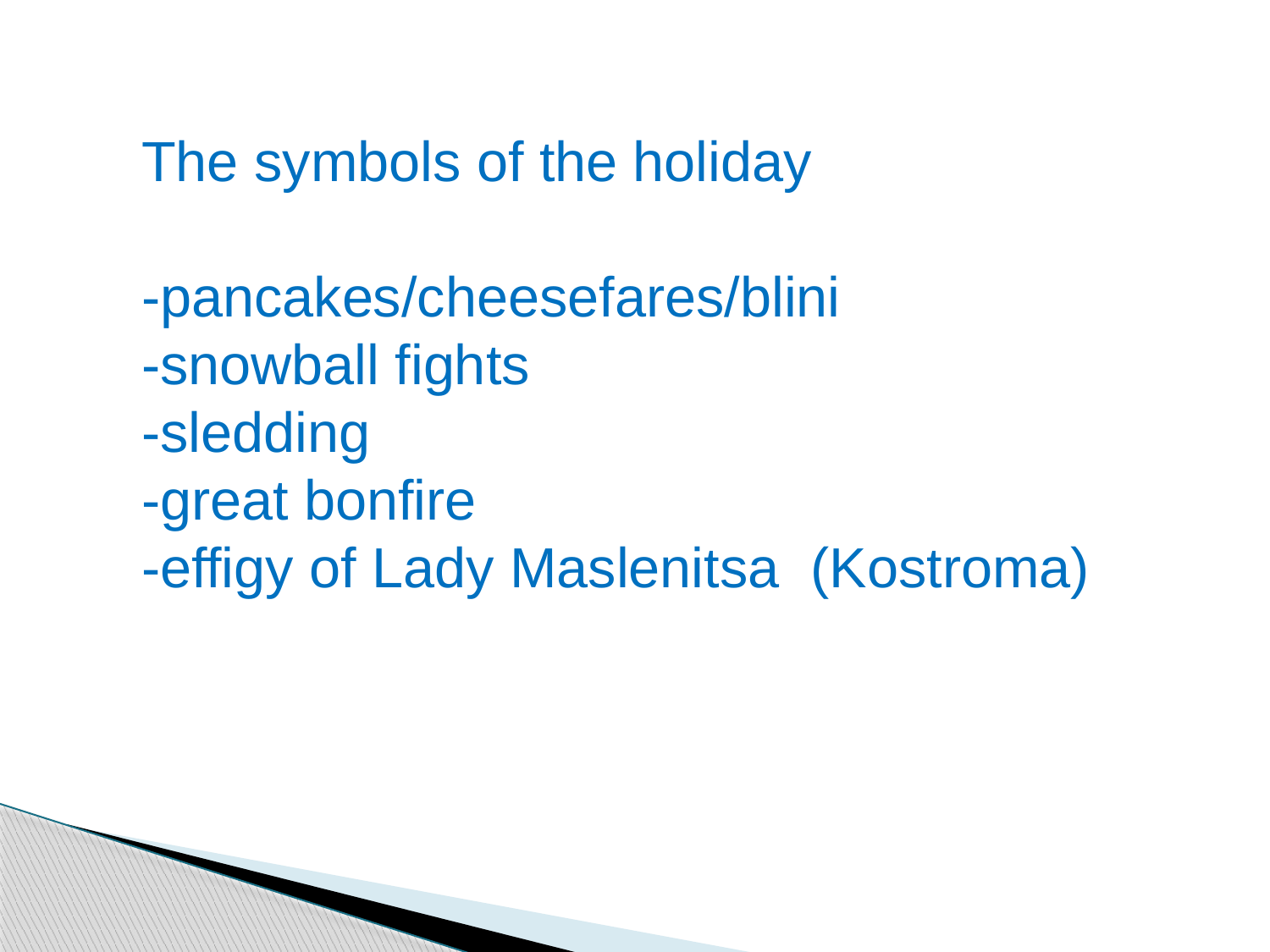

The symbols of the holiday

-pancakes/cheesefares/blini
-snowball fights
-sledding
-great bonfire
-effigy of Lady Maslenitsa  (Kostroma)